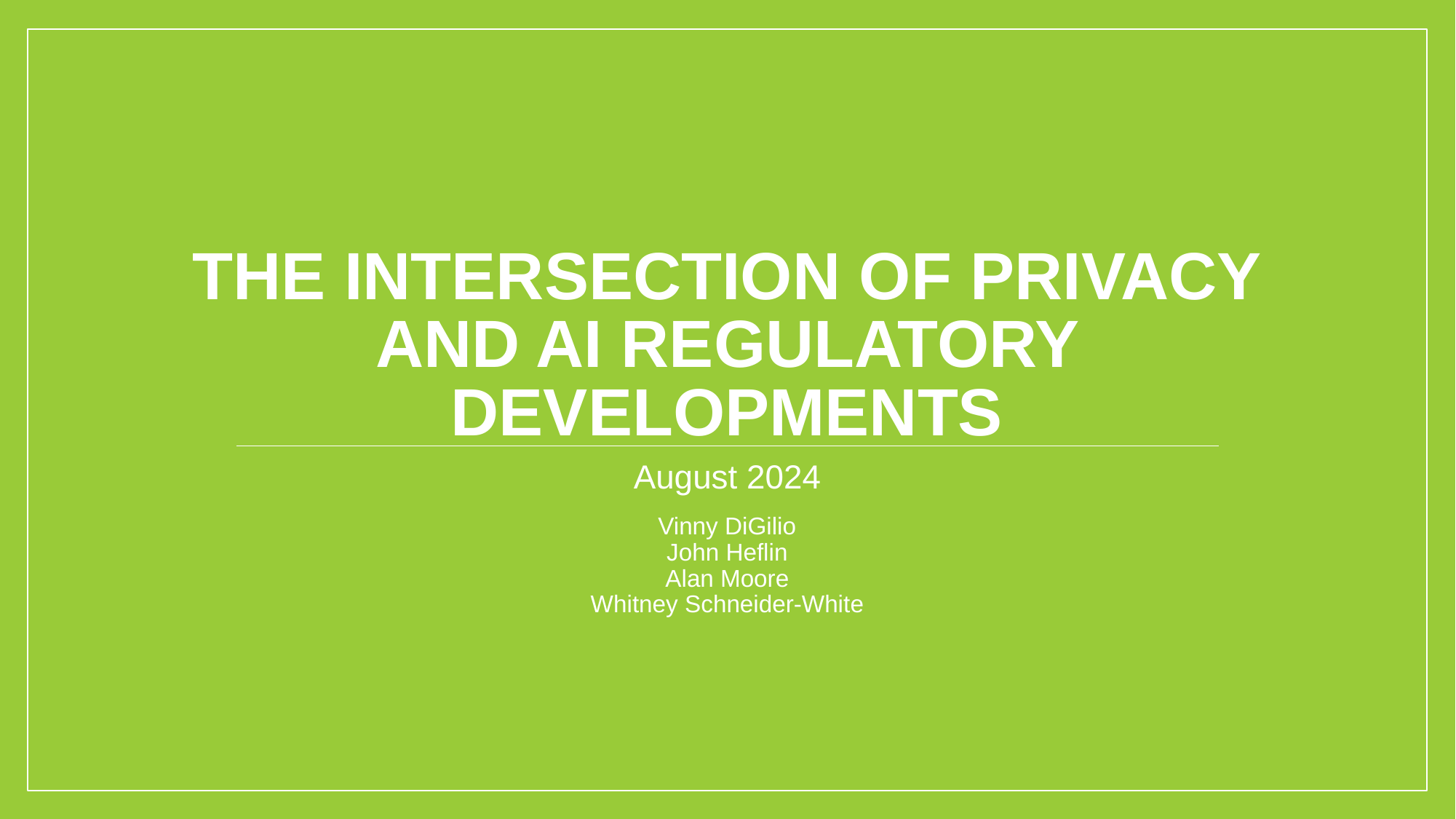

# The Intersection of Privacy and AI Regulatory Developments
August 2024
Vinny DiGilio
John Heflin
Alan Moore
Whitney Schneider-White